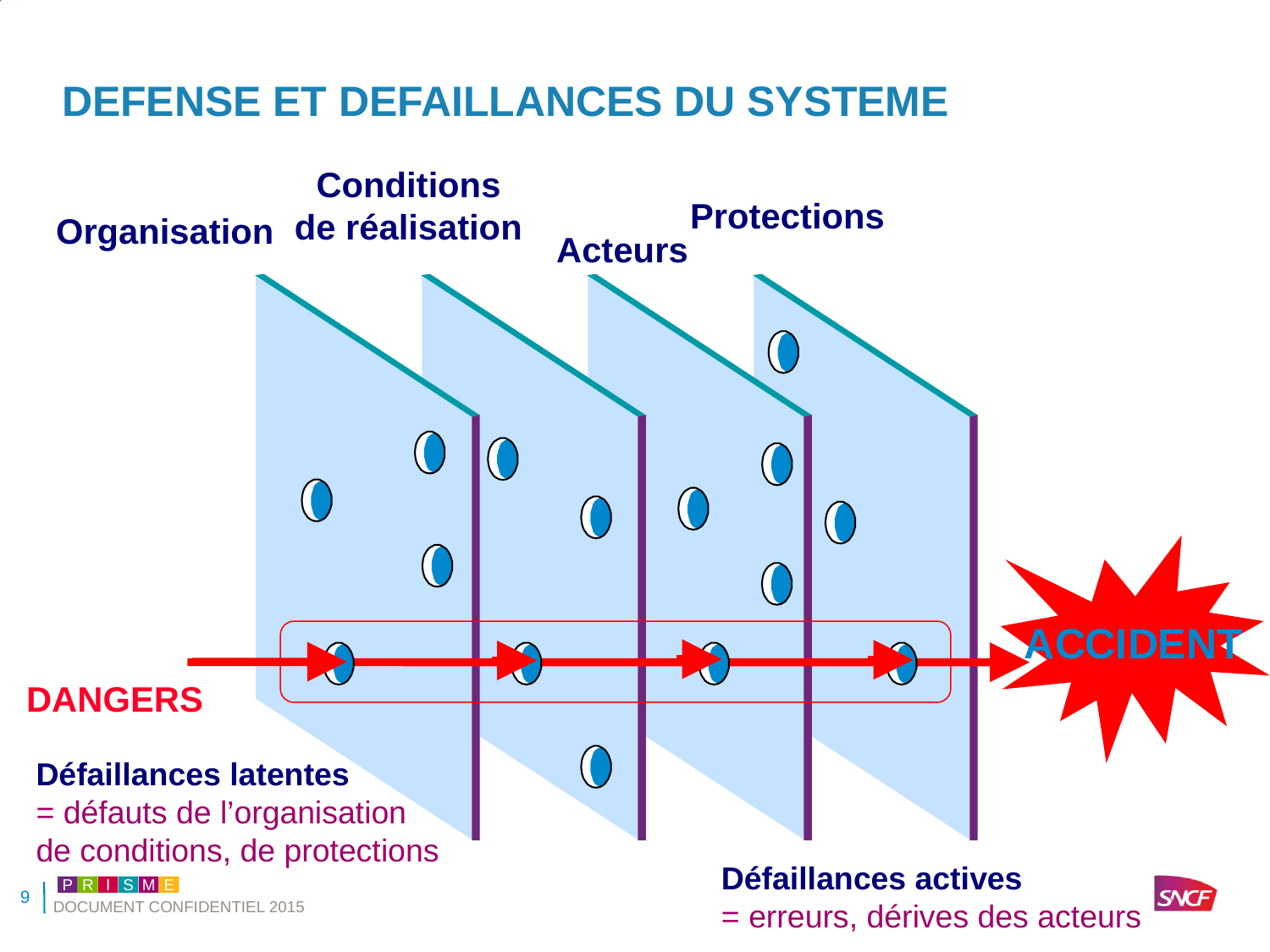

DEFENSE ET DEFAILLANCES DU SYSTEME
Conditions
de réalisation
Protections
Organisation
Acteurs

ACCIDENT

DANGERS

Défaillances latentes
= défauts de l’organisation
de conditions, de protections
Défaillances actives
= erreurs, dérives des acteurs